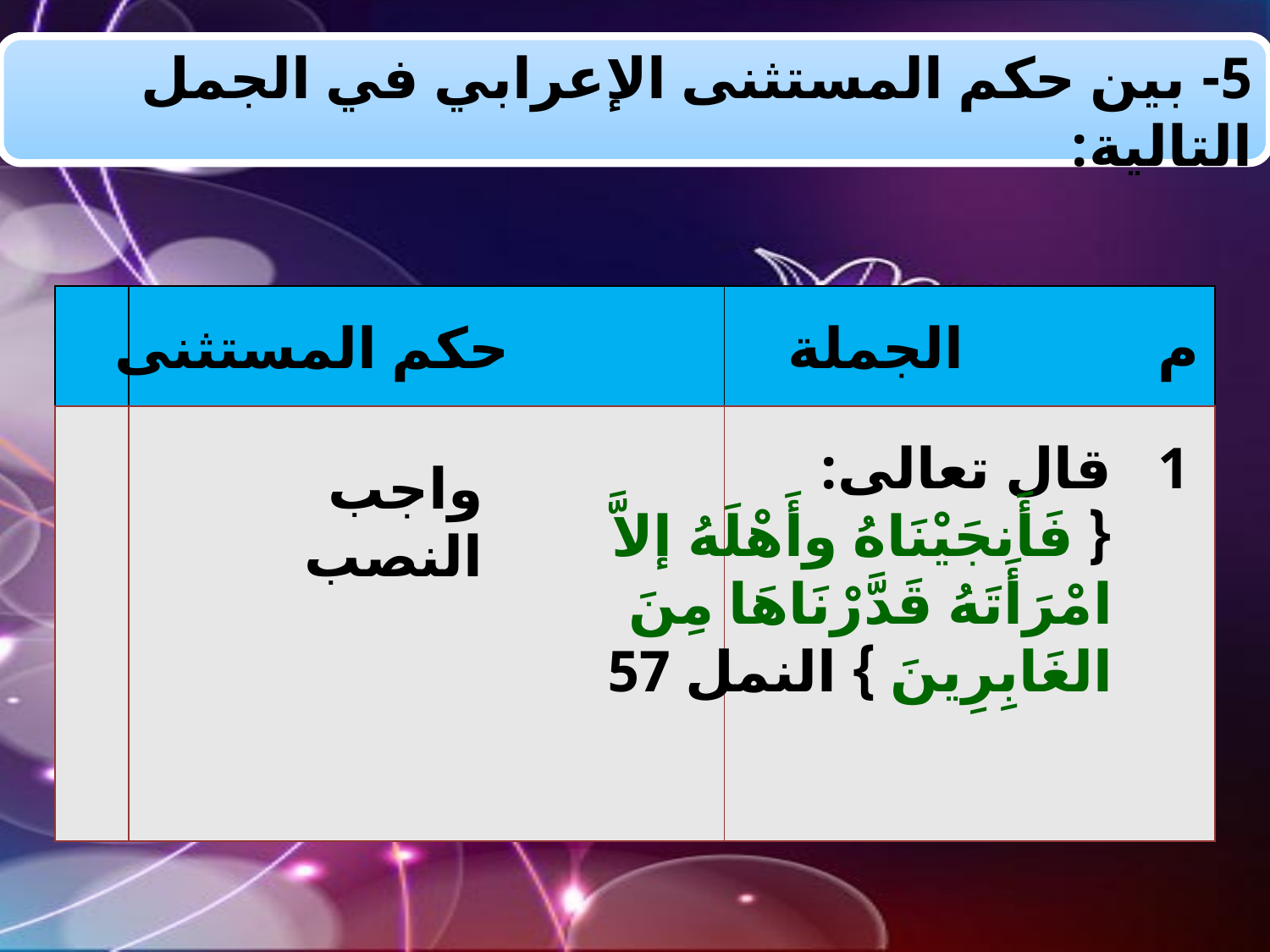

5- بين حكم المستثنى الإعرابي في الجمل التالية:
|  |  |  |
| --- | --- | --- |
|  |  |  |
حكم المستثنى
الجملة
م
قال تعالى: { فَأَنجَيْنَاهُ وأَهْلَهُ إلاَّ امْرَأَتَهُ قَدَّرْنَاهَا مِنَ الغَابِرِينَ } النمل 57
1
واجب النصب